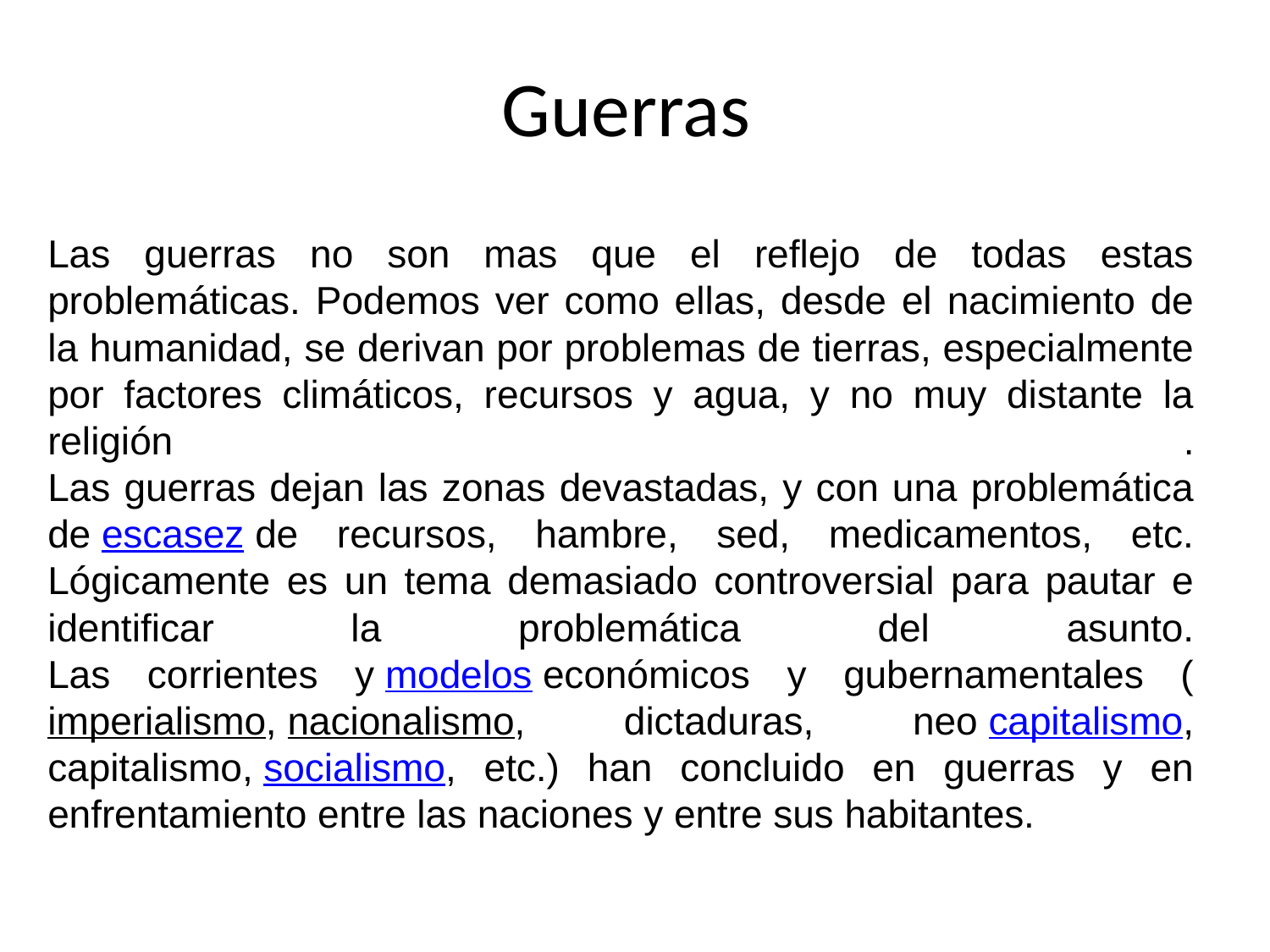

# Guerras
Las guerras no son mas que el reflejo de todas estas problemáticas. Podemos ver como ellas, desde el nacimiento de la humanidad, se derivan por problemas de tierras, especialmente por factores climáticos, recursos y agua, y no muy distante la religión .
Las guerras dejan las zonas devastadas, y con una problemática de escasez de recursos, hambre, sed, medicamentos, etc.
Lógicamente es un tema demasiado controversial para pautar e identificar la problemática del asunto.
Las corrientes y modelos económicos y gubernamentales (imperialismo, nacionalismo, dictaduras, neo capitalismo, capitalismo, socialismo, etc.) han concluido en guerras y en enfrentamiento entre las naciones y entre sus habitantes.